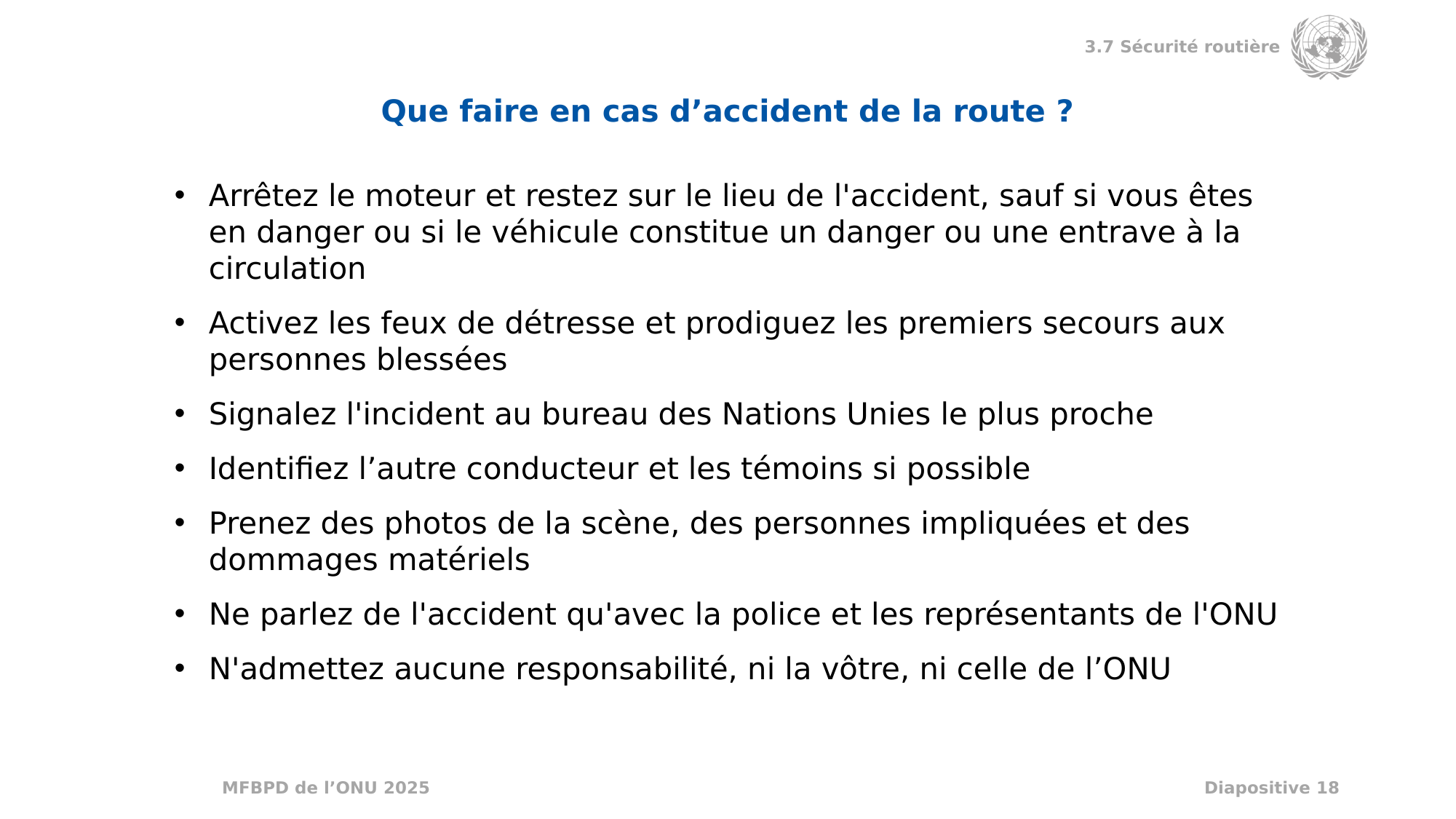

Que faire en cas d’accident de la route ?
Arrêtez le moteur et restez sur le lieu de l'accident, sauf si vous êtes en danger ou si le véhicule constitue un danger ou une entrave à la circulation
Activez les feux de détresse et prodiguez les premiers secours aux personnes blessées
Signalez l'incident au bureau des Nations Unies le plus proche
Identifiez l’autre conducteur et les témoins si possible
Prenez des photos de la scène, des personnes impliquées et des dommages matériels
Ne parlez de l'accident qu'avec la police et les représentants de l'ONU
N'admettez aucune responsabilité, ni la vôtre, ni celle de l’ONU